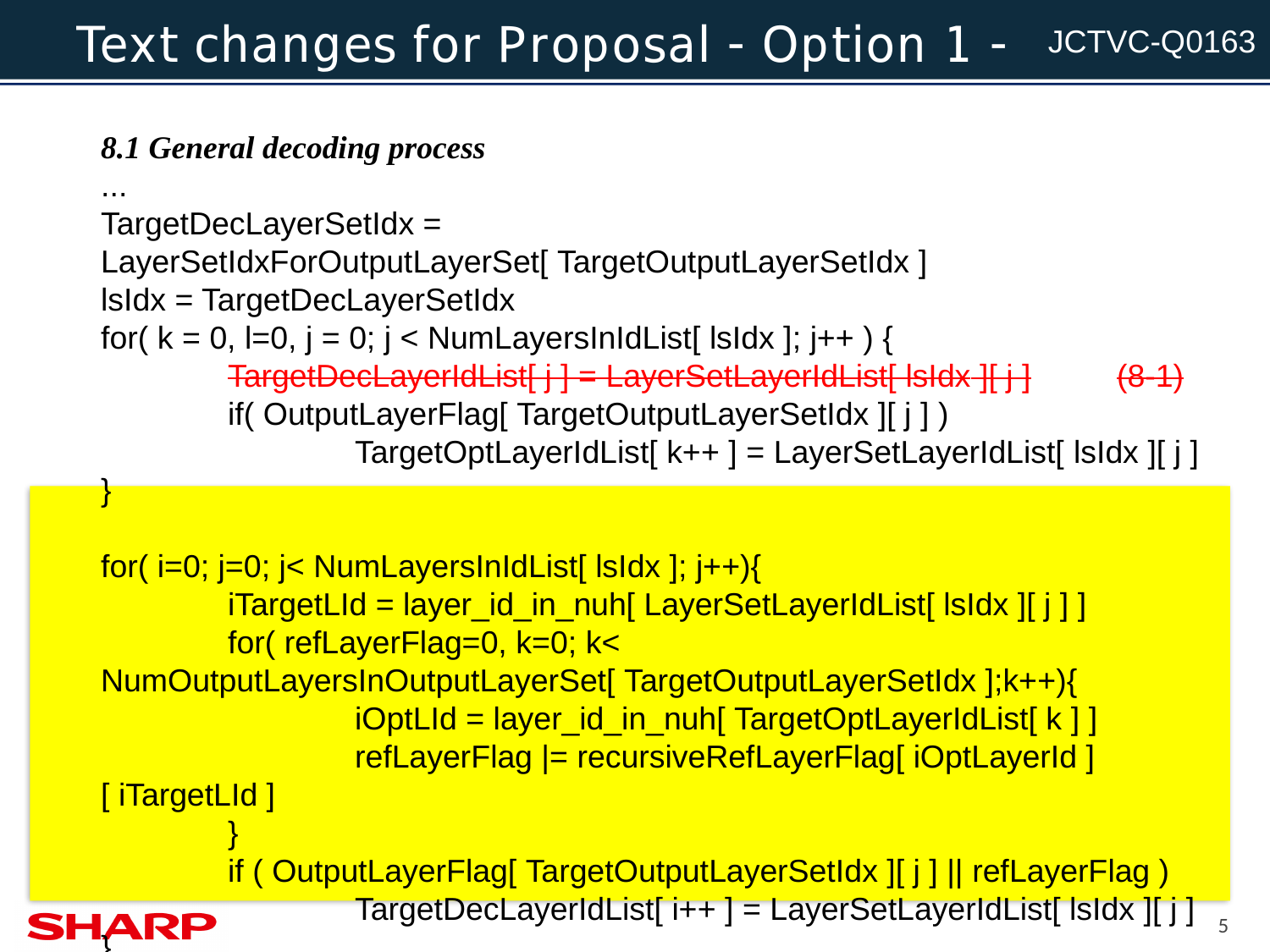

# Text changes for Proposal - Option 1 -
8.1 General decoding process
...
TargetDecLayerSetIdx = LayerSetIdxForOutputLayerSet[ TargetOutputLayerSetIdx ]
lsIdx = TargetDecLayerSetIdx
for( k = 0, l=0, j = 0; j < NumLayersInIdList[ lsIdx ]; j++ ) {
	TargetDecLayerIdList[ j ] = LayerSetLayerIdList[ lsIdx ][ j ]	(8‑1)
	if( OutputLayerFlag[ TargetOutputLayerSetIdx ][ j ] )
		TargetOptLayerIdList[ k++ ] = LayerSetLayerIdList[ lsIdx ][ j ]
}

for( i=0; j=0; j< NumLayersInIdList[ lsIdx ]; j++){
	iTargetLId = layer_id_in_nuh[ LayerSetLayerIdList[ lsIdx ][ j ] ]
	for( refLayerFlag=0, k=0; k< NumOutputLayersInOutputLayerSet[ TargetOutputLayerSetIdx ];k++){
		iOptLId = layer_id_in_nuh[ TargetOptLayerIdList[ k ] ]
		refLayerFlag |= recursiveRefLayerFlag[ iOptLayerId ][ iTargetLId ]
	}
	if ( OutputLayerFlag[ TargetOutputLayerSetIdx ][ j ] || refLayerFlag )
		TargetDecLayerIdList[ i++ ] = LayerSetLayerIdList[ lsIdx ][ j ]
}

5